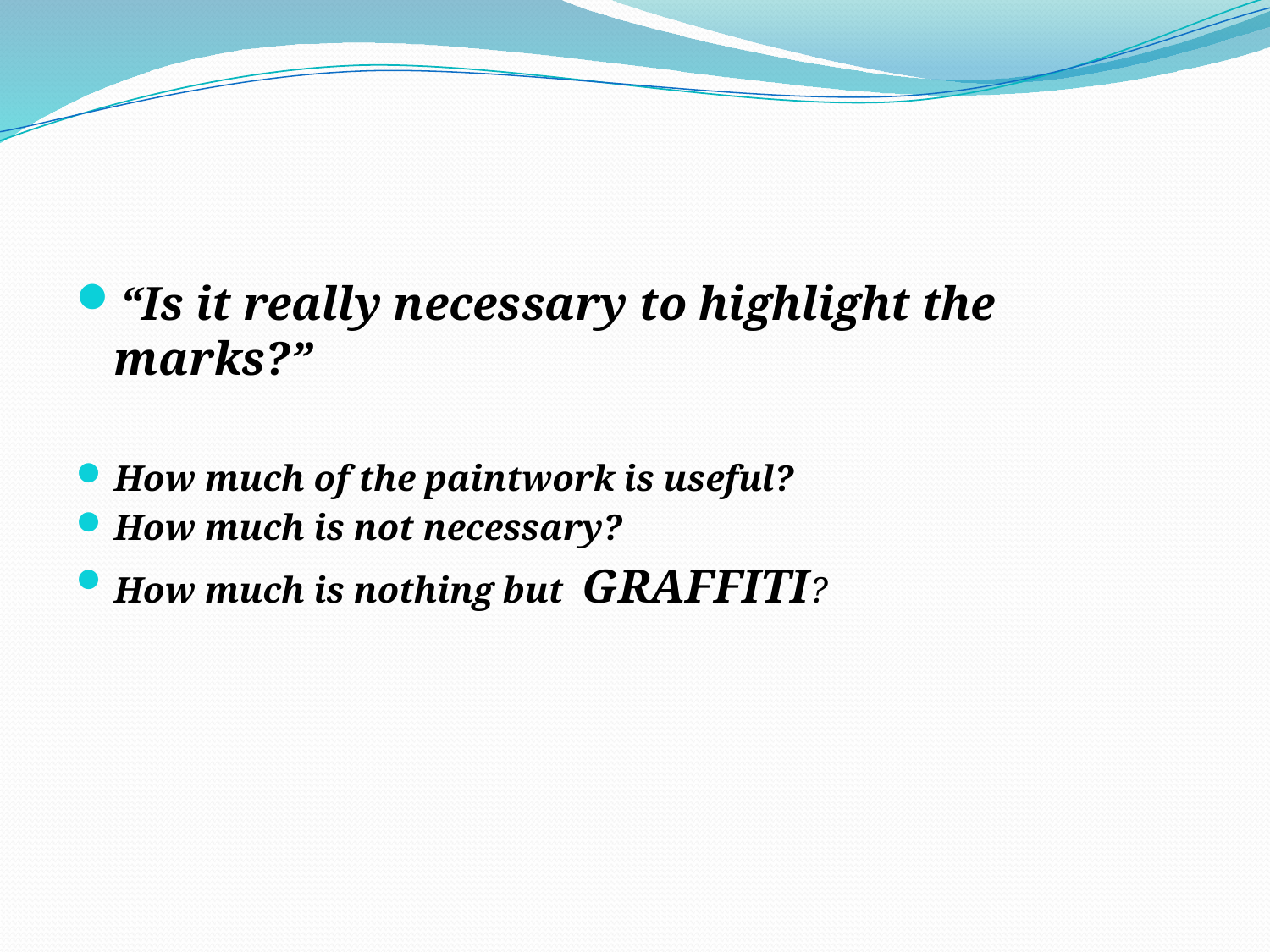

#
“Is it really necessary to highlight the marks?”

How much of the paintwork is useful?
How much is not necessary?
How much is nothing but  GRAFFITI?